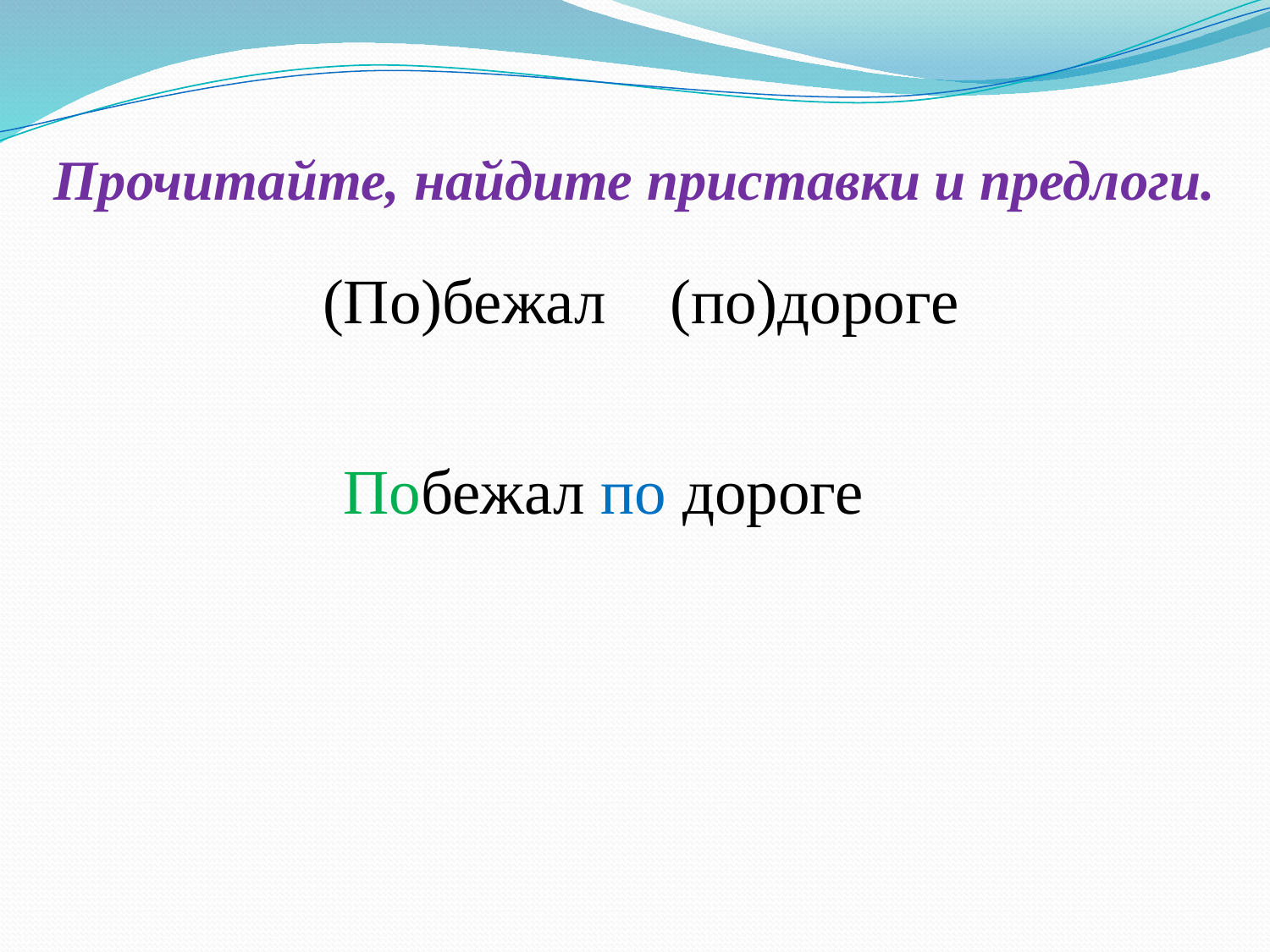

Прочитайте, найдите приставки и предлоги.
(По)бежал    (по)дороге
Побежал по дороге